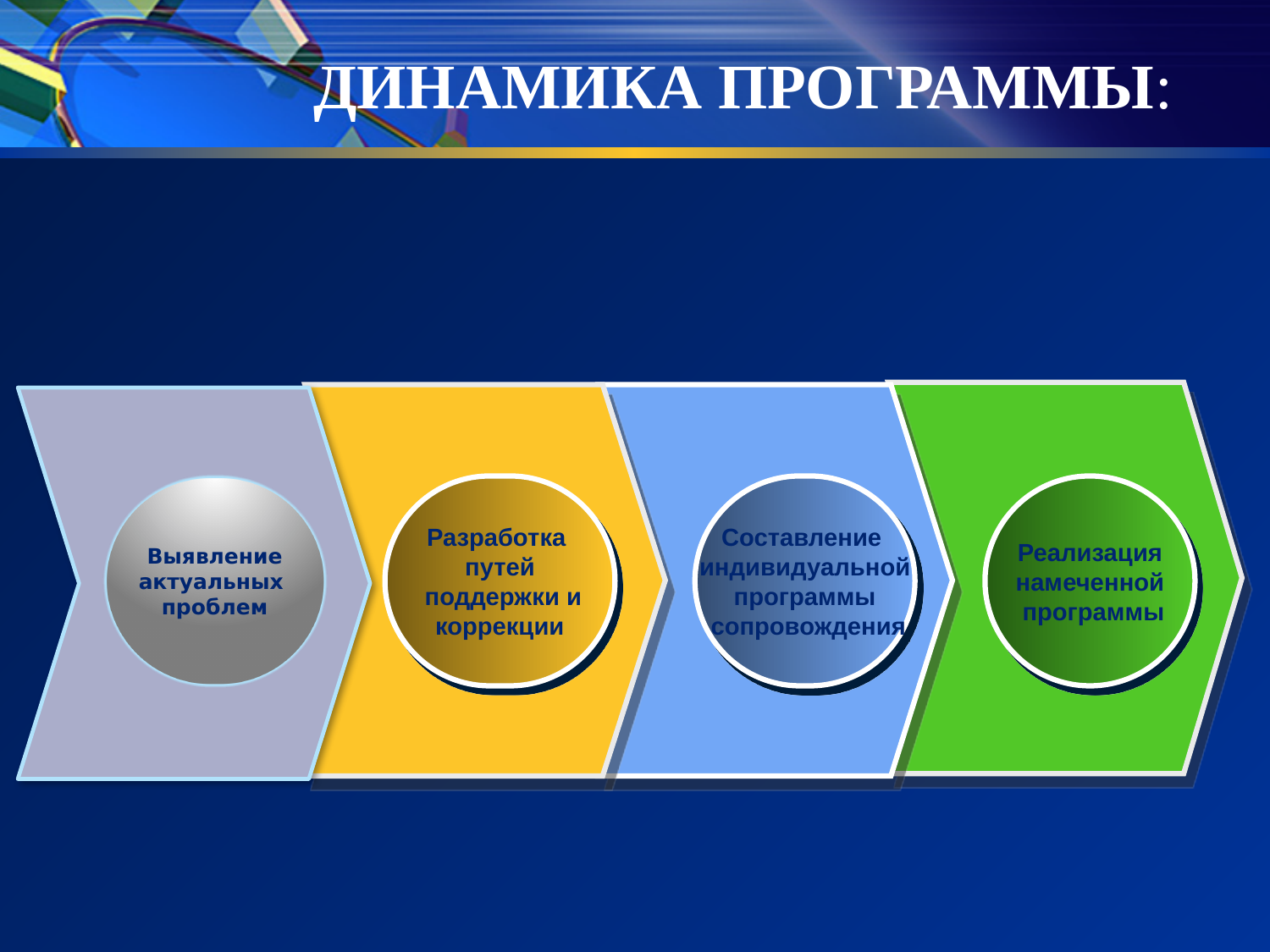

# ДИНАМИКА ПРОГРАММЫ:

Выявление
актуальных
проблем
Разработка
путей
 поддержки и
коррекции
Составление
индивидуальной
программы
 сопровождения
Реализация
намеченной
 программы